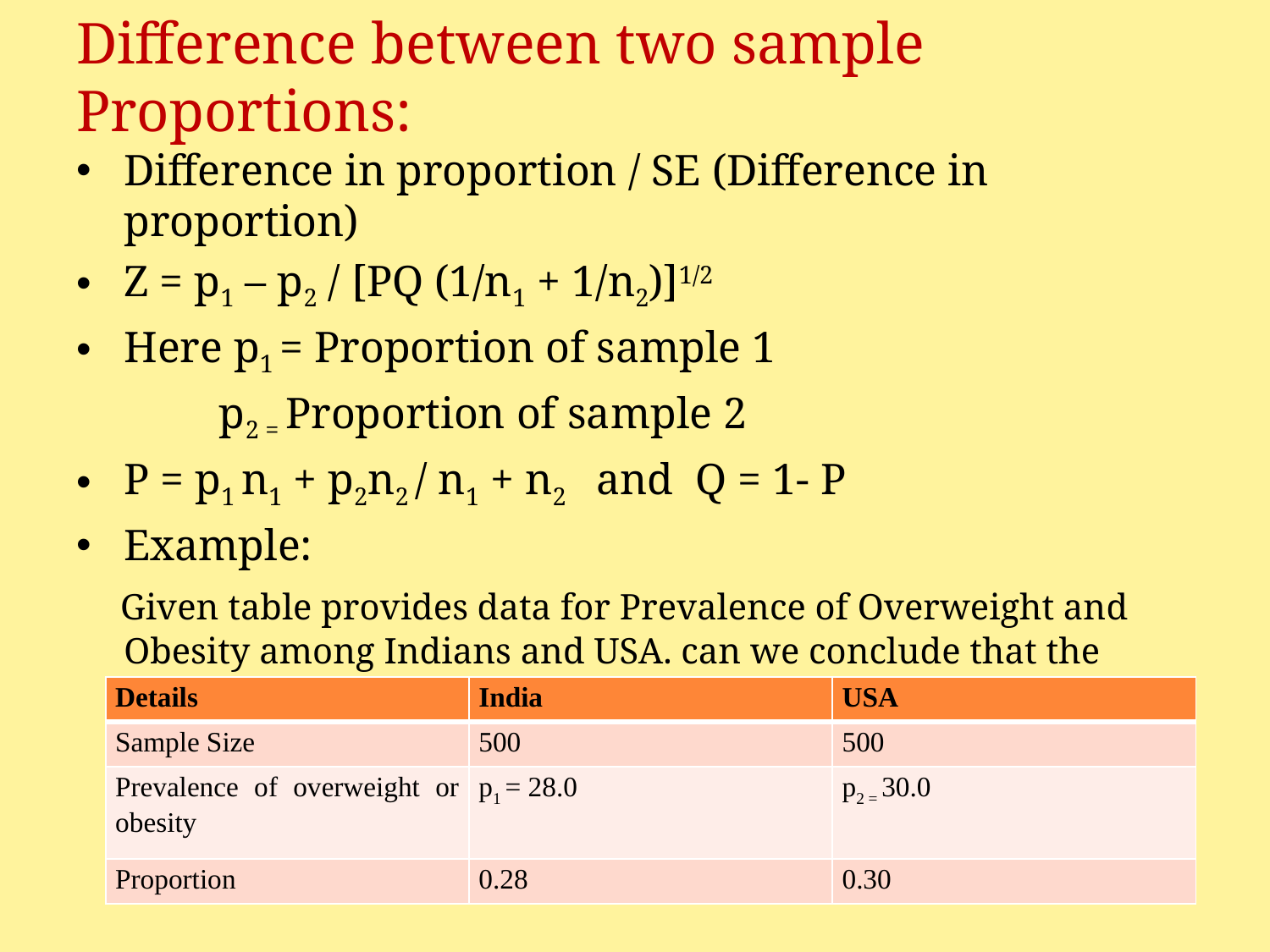

# Difference between two sample Proportions:
Difference in proportion / SE (Difference in proportion)
Z = p1 – p2 / [PQ (1/n1 + 1/n2)]1/2
Here p1 = Proportion of sample 1
             p2 = Proportion of sample 2
P = p1 n1 + p2n2 / n1 + n2    and  Q = 1- P
Example:
    Given table provides data for Prevalence of Overweight and Obesity among Indians and USA. can we conclude that the Prevalence of Overweight and Obesity among Indians and USA is same?

| Details | India | USA |
| --- | --- | --- |
| Sample Size | 500 | 500 |
| Prevalence of overweight or obesity | p1 = 28.0 | p2 = 30.0 |
| Proportion | 0.28 | 0.30 |